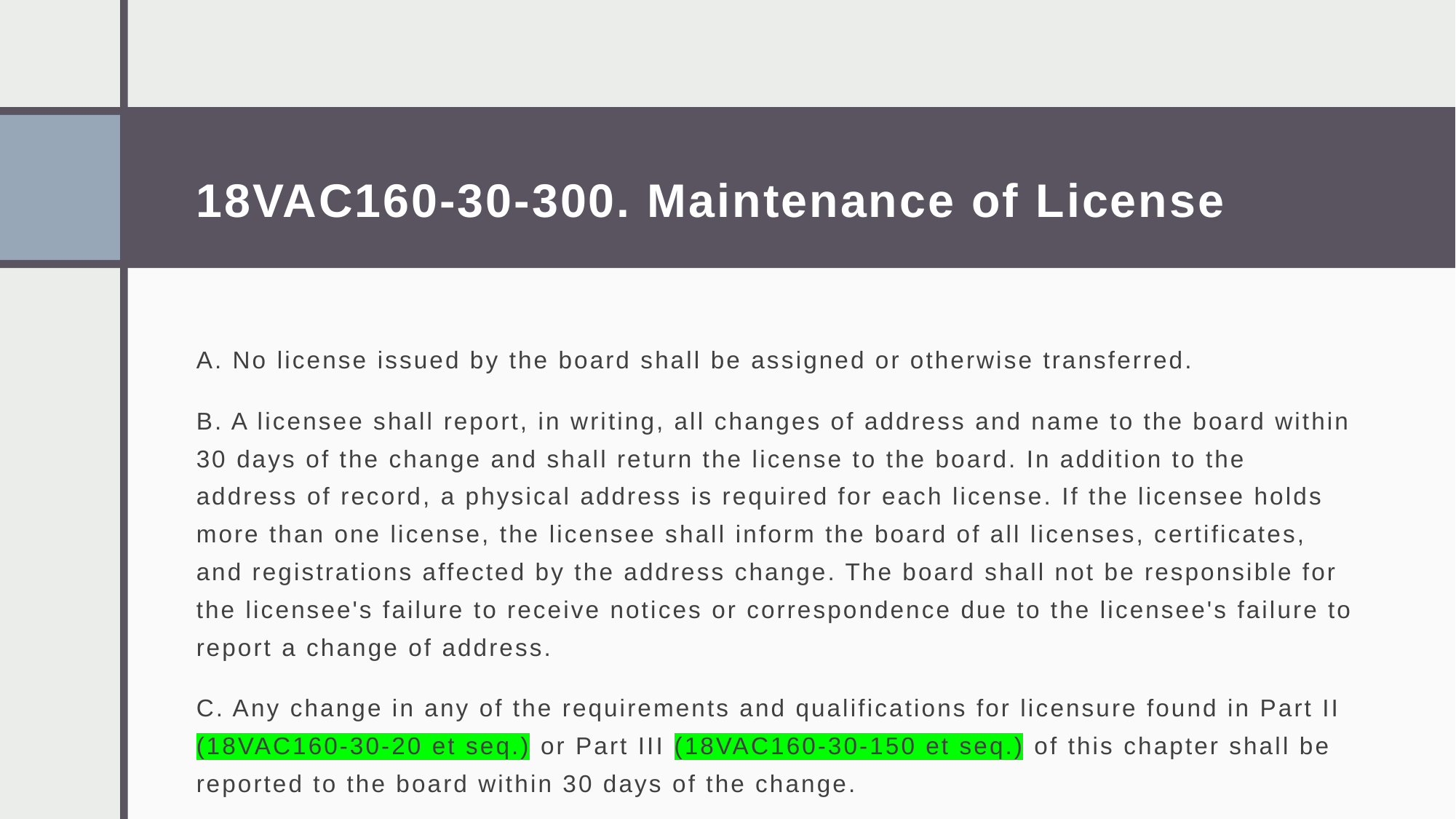

# 18VAC160-30-300. Maintenance of License

A. No license issued by the board shall be assigned or otherwise transferred.
B. A licensee shall report, in writing, all changes of address and name to the board within 30 days of the change and shall return the license to the board. In addition to the address of record, a physical address is required for each license. If the licensee holds more than one license, the licensee shall inform the board of all licenses, certificates, and registrations affected by the address change. The board shall not be responsible for the licensee's failure to receive notices or correspondence due to the licensee's failure to report a change of address.
C. Any change in any of the requirements and qualifications for licensure found in Part II (18VAC160-30-20 et seq.) or Part III (18VAC160-30-150 et seq.) of this chapter shall be reported to the board within 30 days of the change.